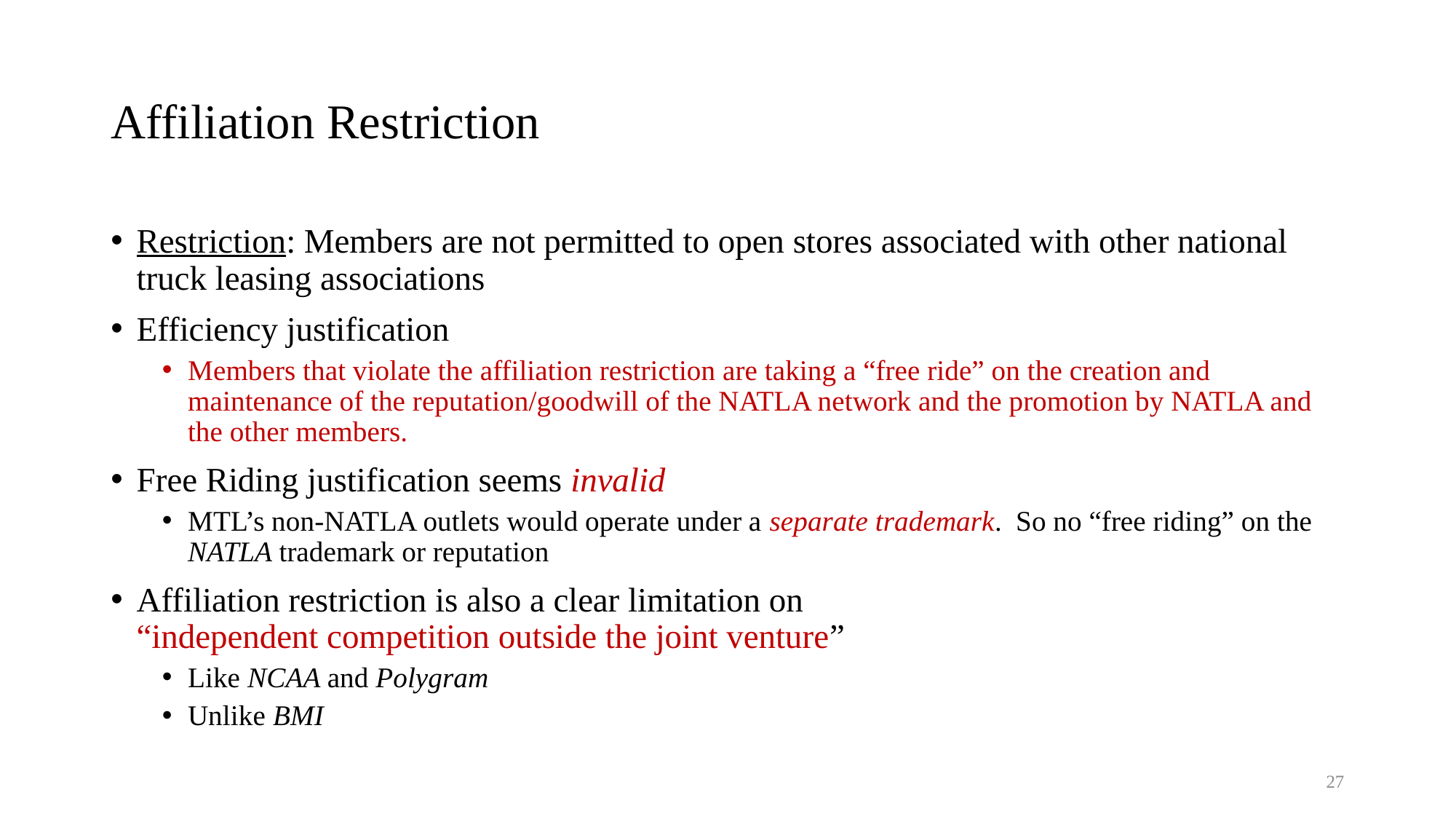

# Affiliation Restriction
Restriction: Members are not permitted to open stores associated with other national truck leasing associations
Efficiency justification
Members that violate the affiliation restriction are taking a “free ride” on the creation and maintenance of the reputation/goodwill of the NATLA network and the promotion by NATLA and the other members.
Free Riding justification seems invalid
MTL’s non-NATLA outlets would operate under a separate trademark.  So no “free riding” on the NATLA trademark or reputation
Affiliation restriction is also a clear limitation on
“independent competition outside the joint venture”
Like NCAA and Polygram
Unlike BMI

27